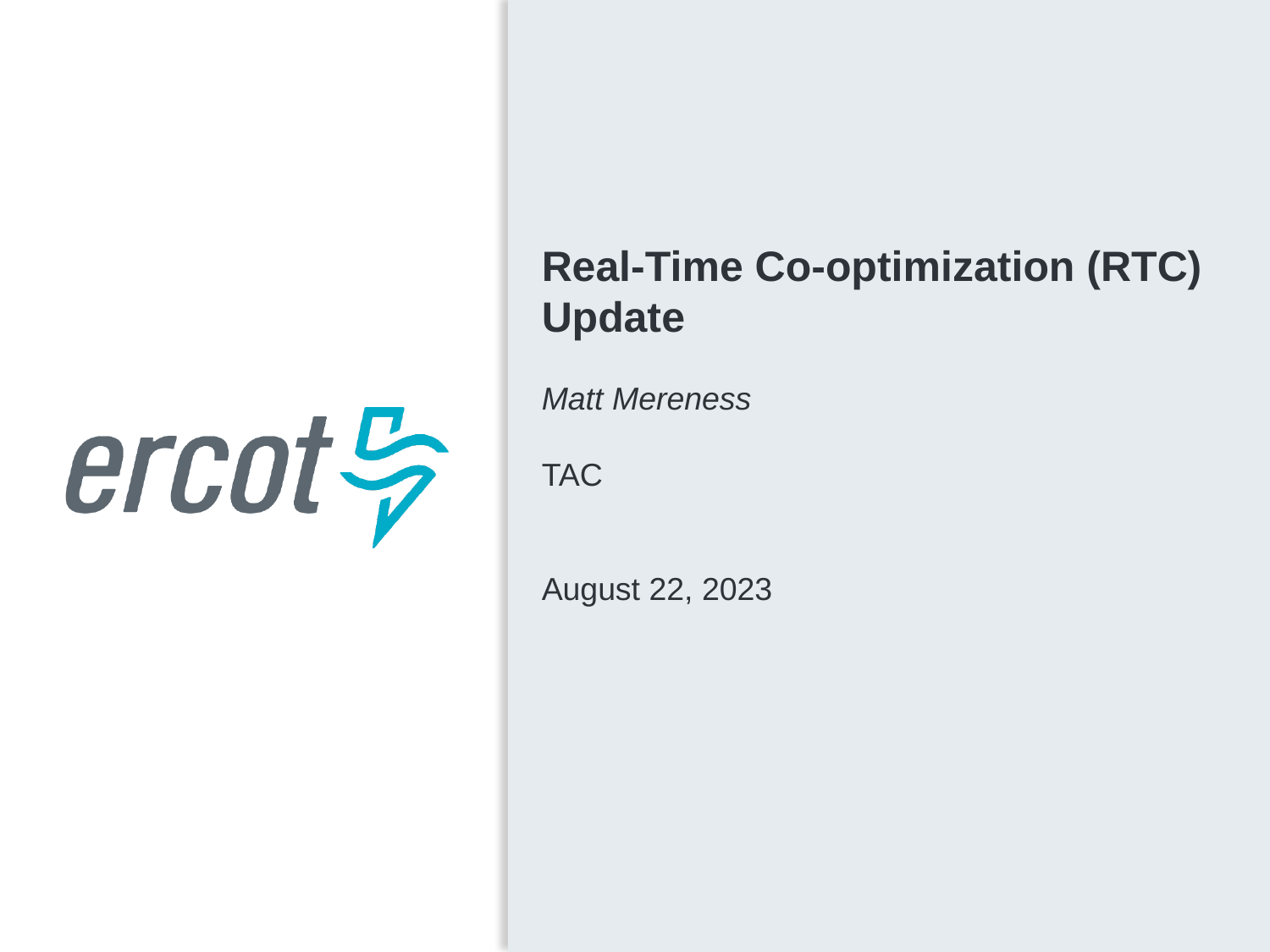

Real-Time Co-optimization (RTC) Update

Matt Mereness

TAC

August 22, 2023